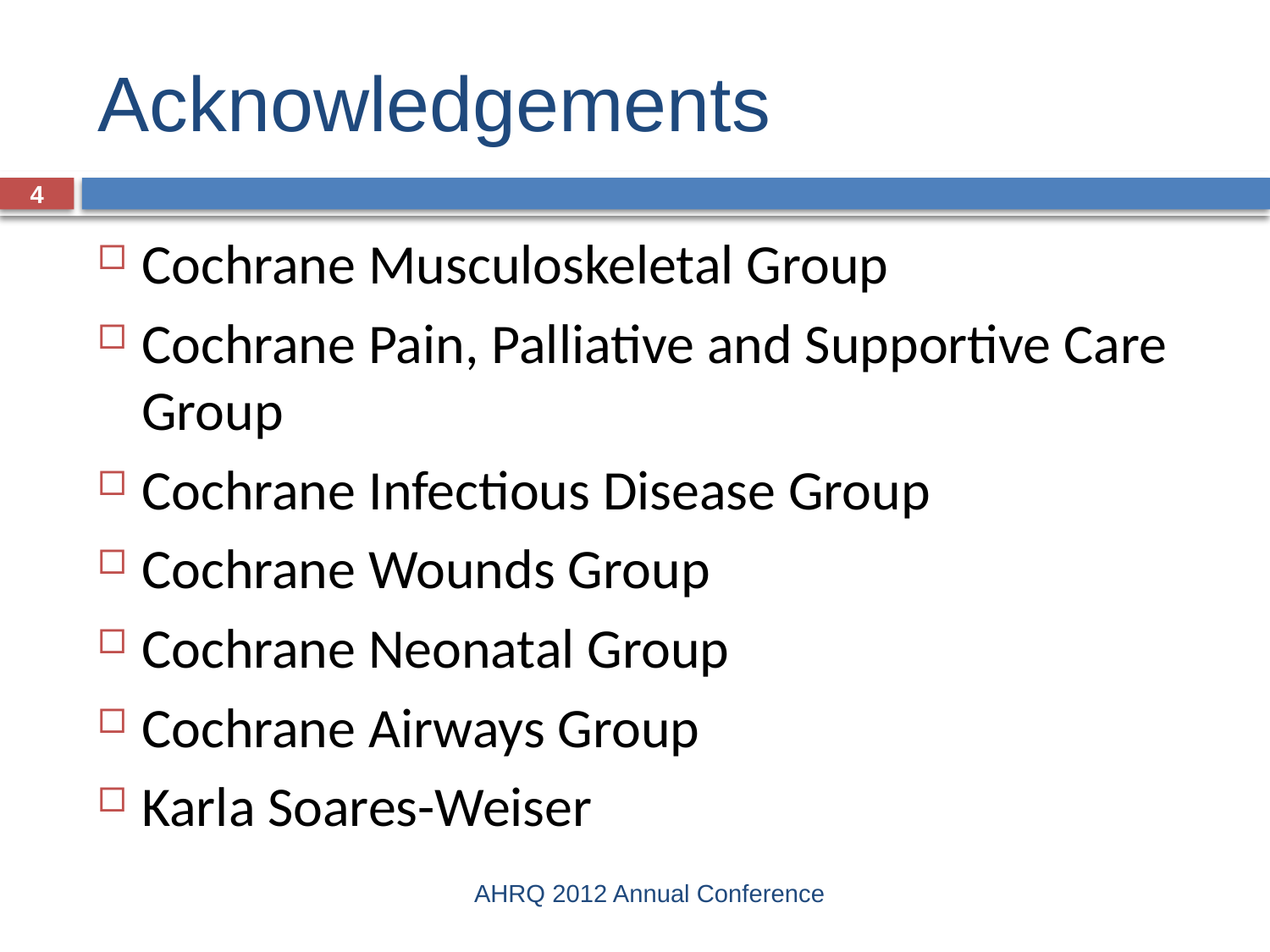

# Acknowledgements
4
Cochrane Musculoskeletal Group
Cochrane Pain, Palliative and Supportive Care Group
Cochrane Infectious Disease Group
Cochrane Wounds Group
Cochrane Neonatal Group
Cochrane Airways Group
Karla Soares-Weiser

AHRQ 2012 Annual Conference